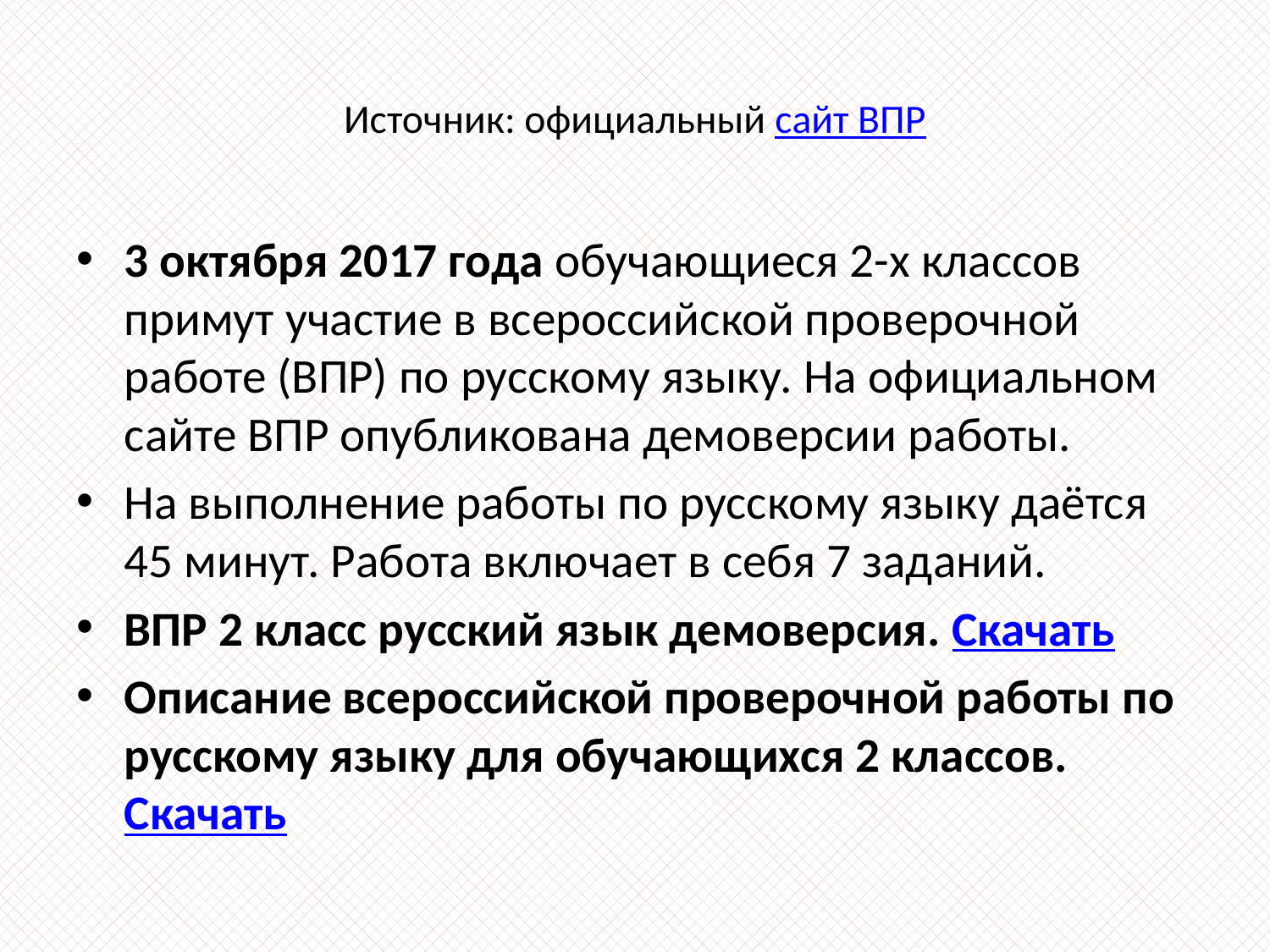

# Источник: официальный сайт ВПР
3 октября 2017 года обучающиеся 2-х классов примут участие в всероссийской проверочной работе (ВПР) по русскому языку. На официальном сайте ВПР опубликована демоверсии работы.
На выполнение работы по русскому языку даётся 45 минут. Работа включает в себя 7 заданий.
ВПР 2 класс русский язык демоверсия. Скачать
Описание всероссийской проверочной работы по русскому языку для обучающихся 2 классов. Скачать